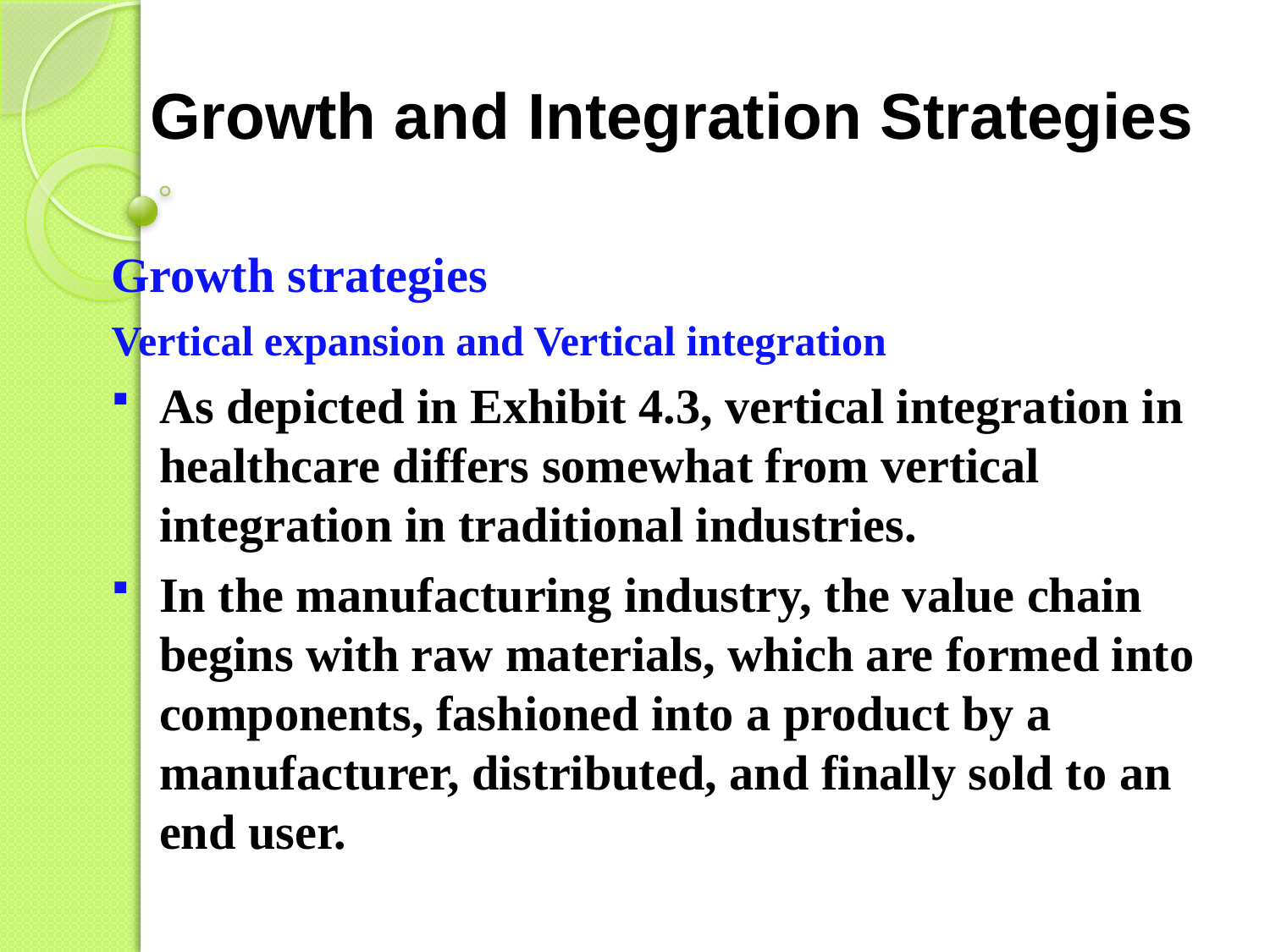

# Growth and Integration Strategies
Growth strategies
Vertical expansion and Vertical integration
As depicted in Exhibit 4.3, vertical integration in healthcare differs somewhat from vertical integration in traditional industries.
In the manufacturing industry, the value chain begins with raw materials, which are formed into components, fashioned into a product by a manufacturer, distributed, and finally sold to an end user.